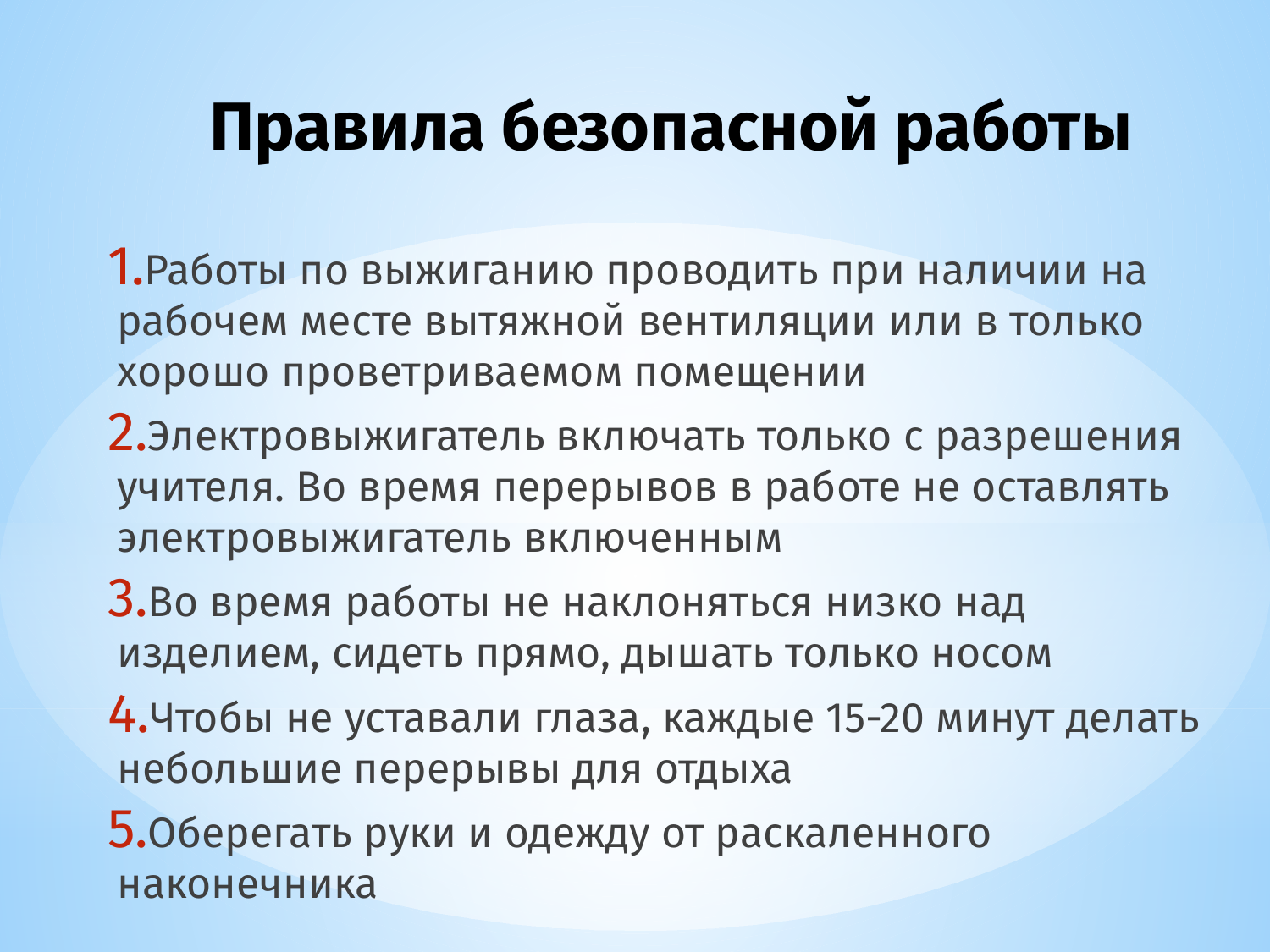

# Правила безопасной работы
Работы по выжиганию проводить при наличии на рабочем месте вытяжной вентиляции или в только хорошо проветриваемом помещении
Электровыжигатель включать только с разрешения учителя. Во время перерывов в работе не оставлять электровыжигатель включенным
Во время работы не наклоняться низко над изделием, сидеть прямо, дышать только носом
Чтобы не уставали глаза, каждые 15-20 минут делать небольшие перерывы для отдыха
Оберегать руки и одежду от раскаленного наконечника